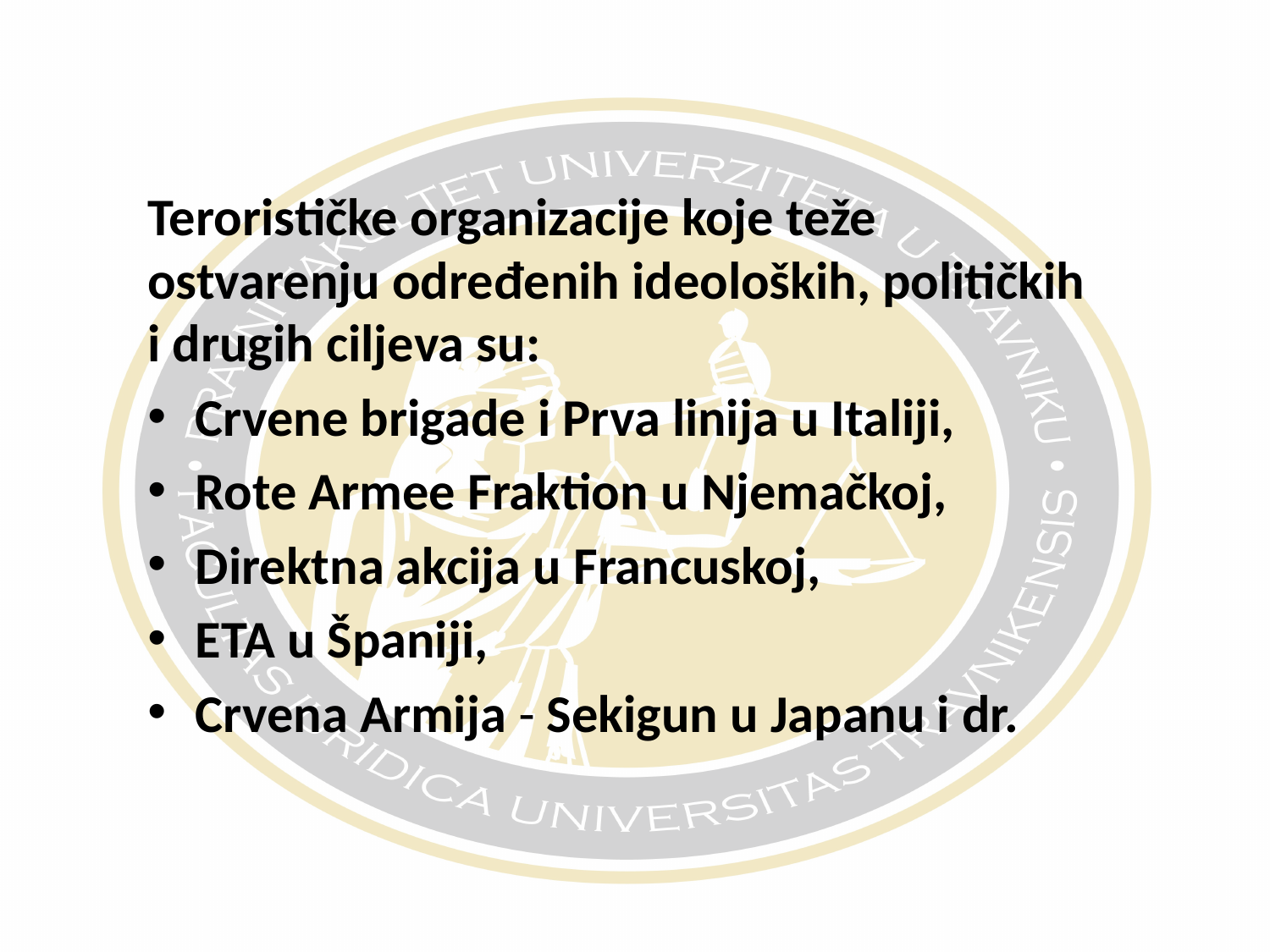

#
Terorističke organizacije koje teže ostvarenju određenih ideoloških, političkih i drugih ciljeva su:
Crvene brigade i Prva linija u Italiji,
Rote Armee Fraktion u Njemačkoj,
Direktna akcija u Francuskoj,
ETA u Španiji,
Crvena Armija - Sekigun u Japanu i dr.